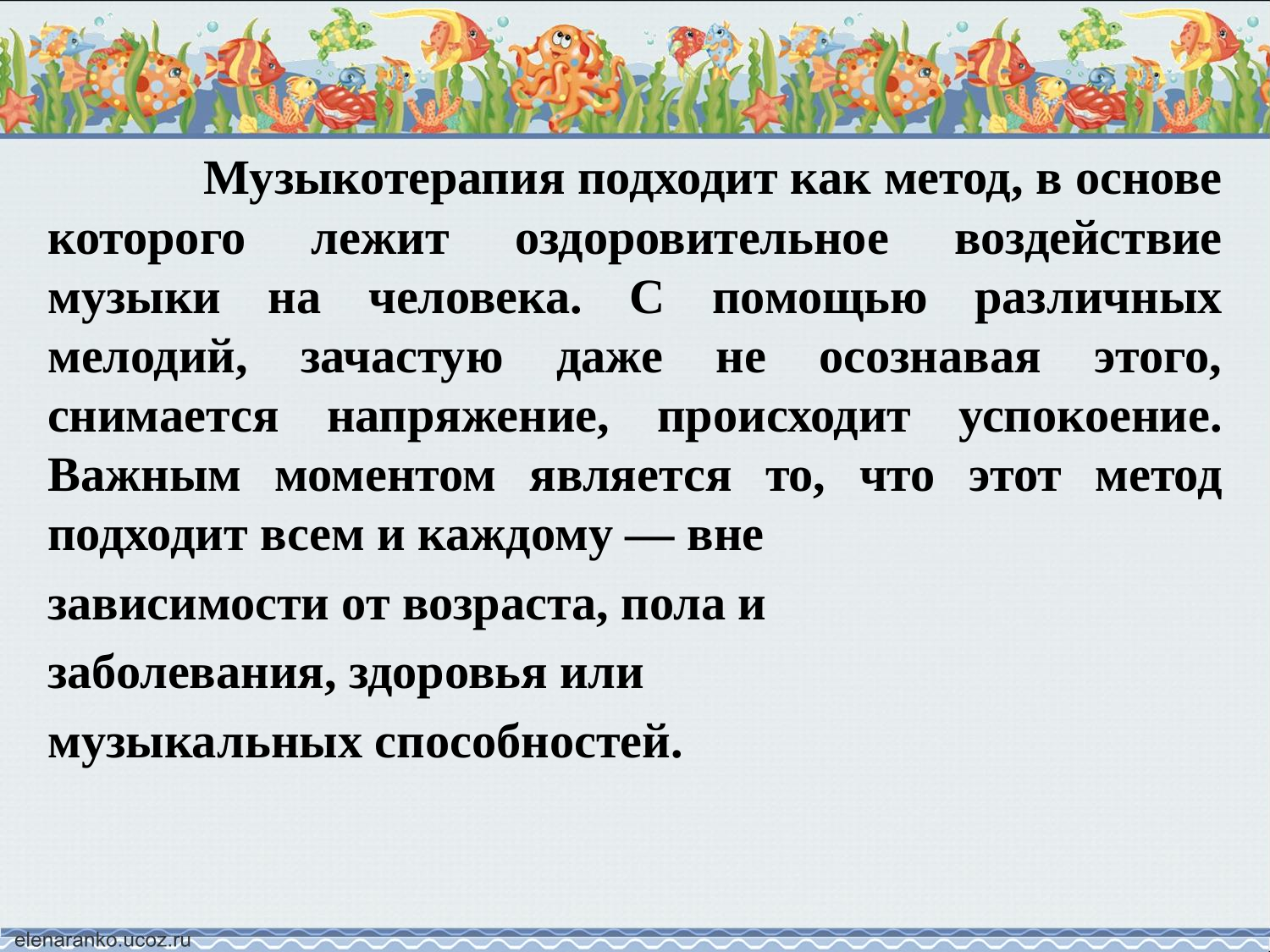

Музыкотерапия подходит как метод, в основе которого лежит оздоровительное воздействие музыки на человека. С помощью различных мелодий, зачастую даже не осознавая этого, снимается напряжение, происходит успокоение. Важным моментом является то, что этот метод подходит всем и каждому — вне
зависимости от возраста, пола и
заболевания, здоровья или
музыкальных способностей.